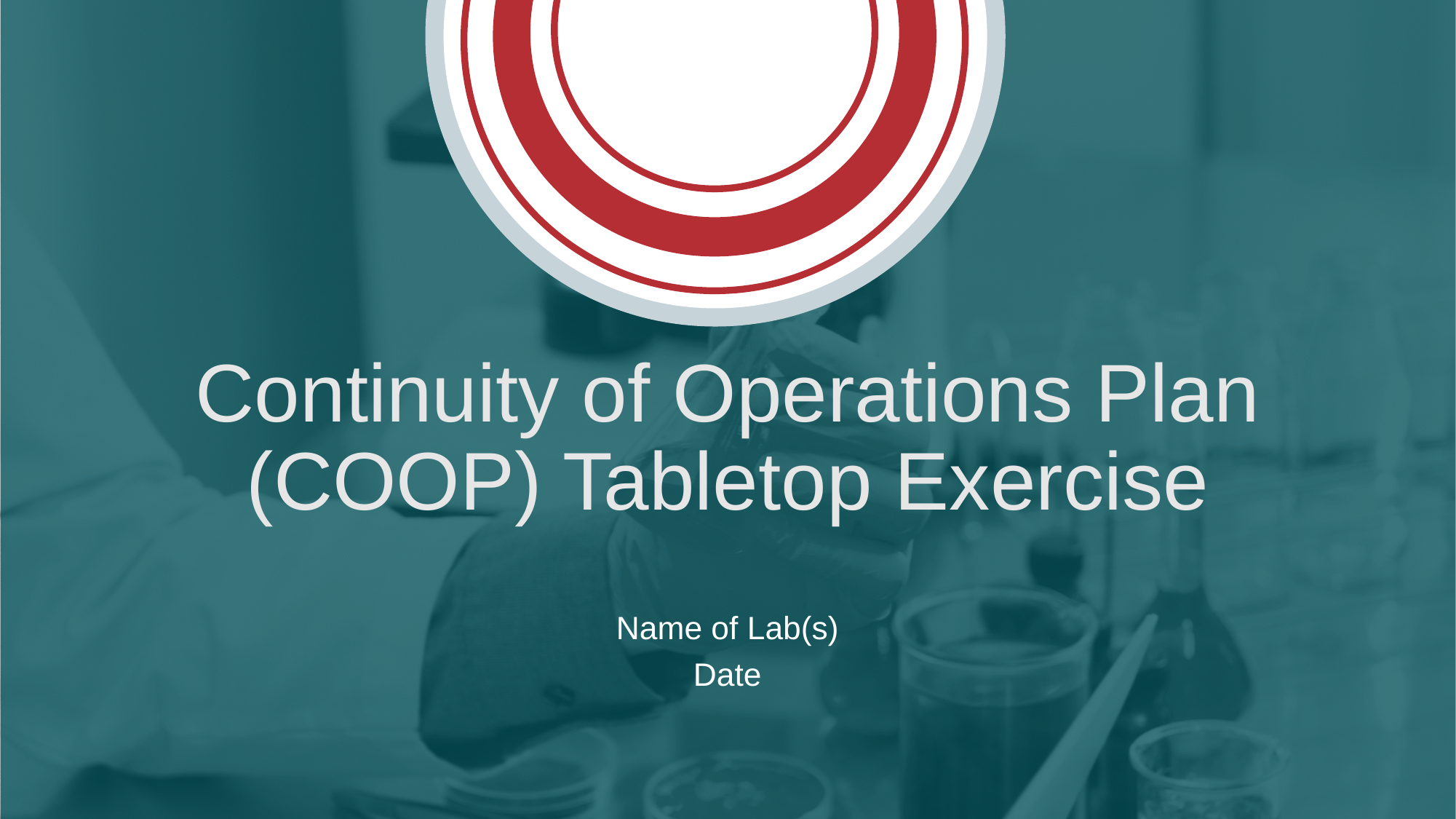

# Continuity of Operations Plan (COOP) Tabletop Exercise
Name of Lab(s)
Date